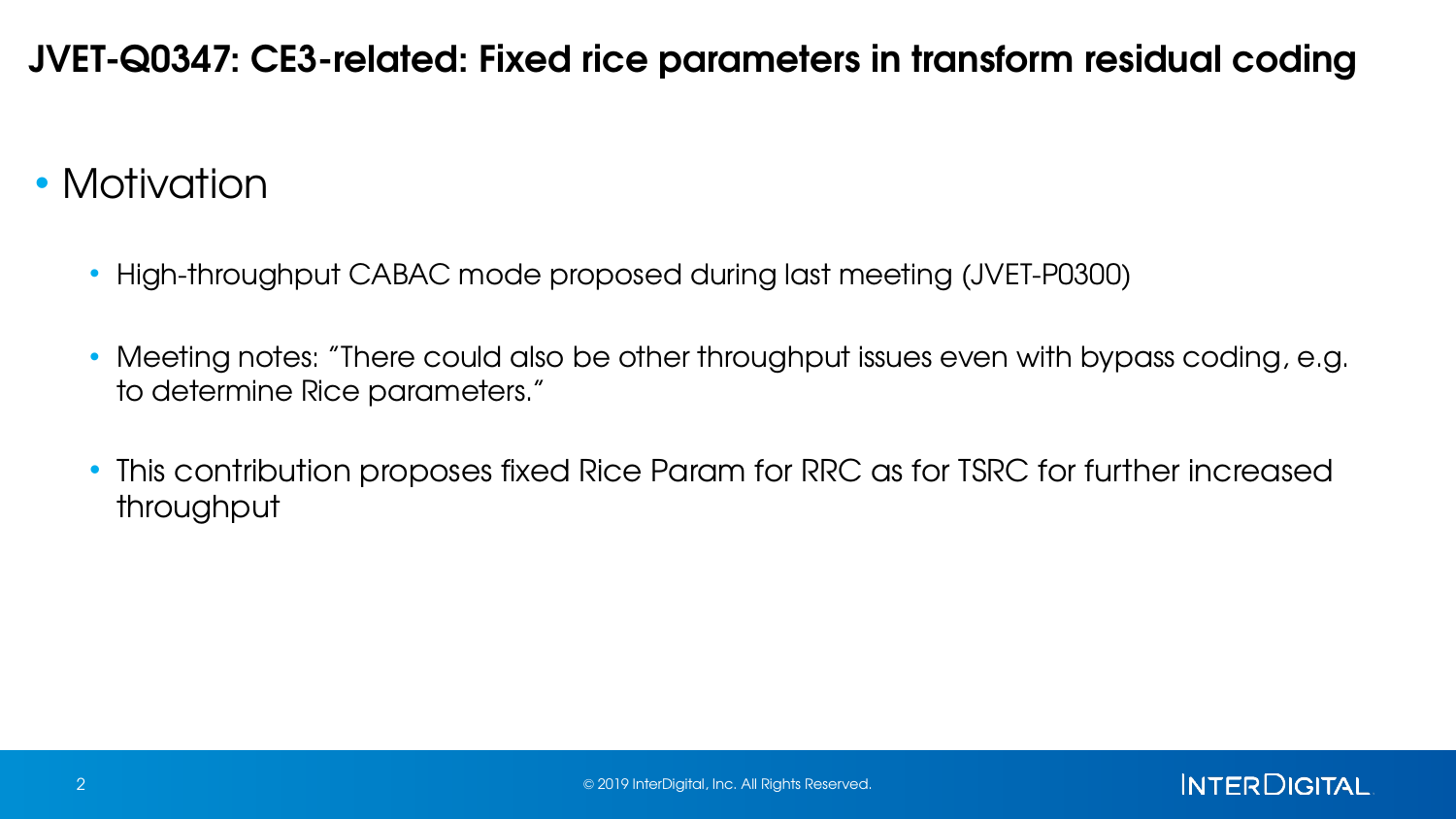

# JVET-Q0347: CE3-related: Fixed rice parameters in transform residual coding
Motivation

High-throughput CABAC mode proposed during last meeting (JVET-P0300)

Meeting notes: ”There could also be other throughput issues even with bypass coding, e.g. to determine Rice parameters.”

This contribution proposes fixed Rice Param for RRC as for TSRC for further increased throughput

2
© 2019 InterDigital, Inc. All Rights Reserved.